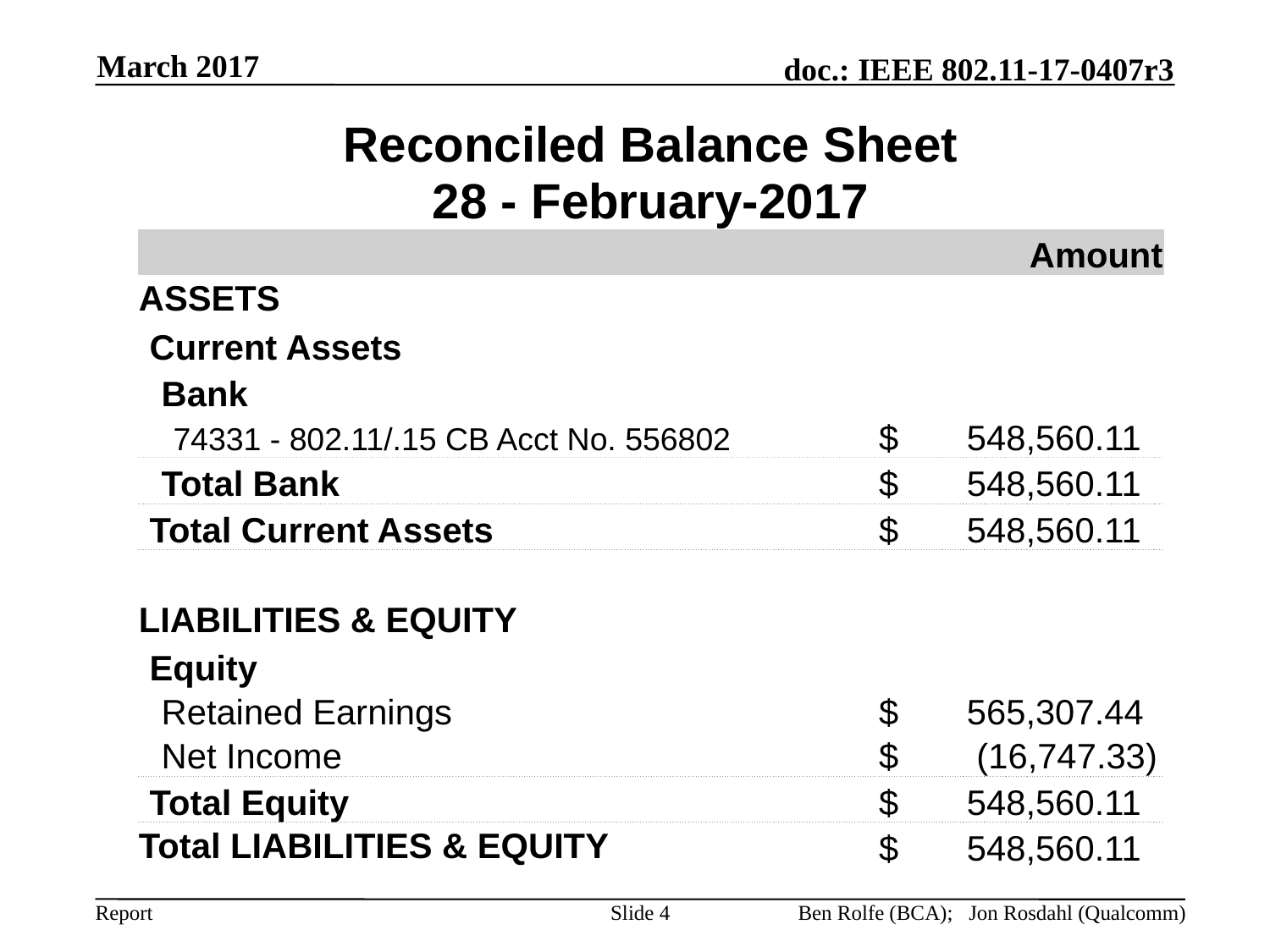

March 2017
| Reconciled Balance Sheet |  |
| --- | --- |
| 28 - February-2017 |  |
|  | Amount |
| ASSETS |  |
| Current Assets |  |
| Bank |  |
| 74331 - 802.11/.15 CB Acct No. 556802 | $ 548,560.11 |
| Total Bank | $ 548,560.11 |
| Total Current Assets | $ 548,560.11 |
|  |  |
| LIABILITIES & EQUITY |  |
| Equity |  |
| Retained Earnings | $ 565,307.44 |
| Net Income | $ (16,747.33) |
| Total Equity | $ 548,560.11 |
| Total LIABILITIES & EQUITY | $ 548,560.11 |
Slide 4
Ben Rolfe (BCA);   Jon Rosdahl (Qualcomm)